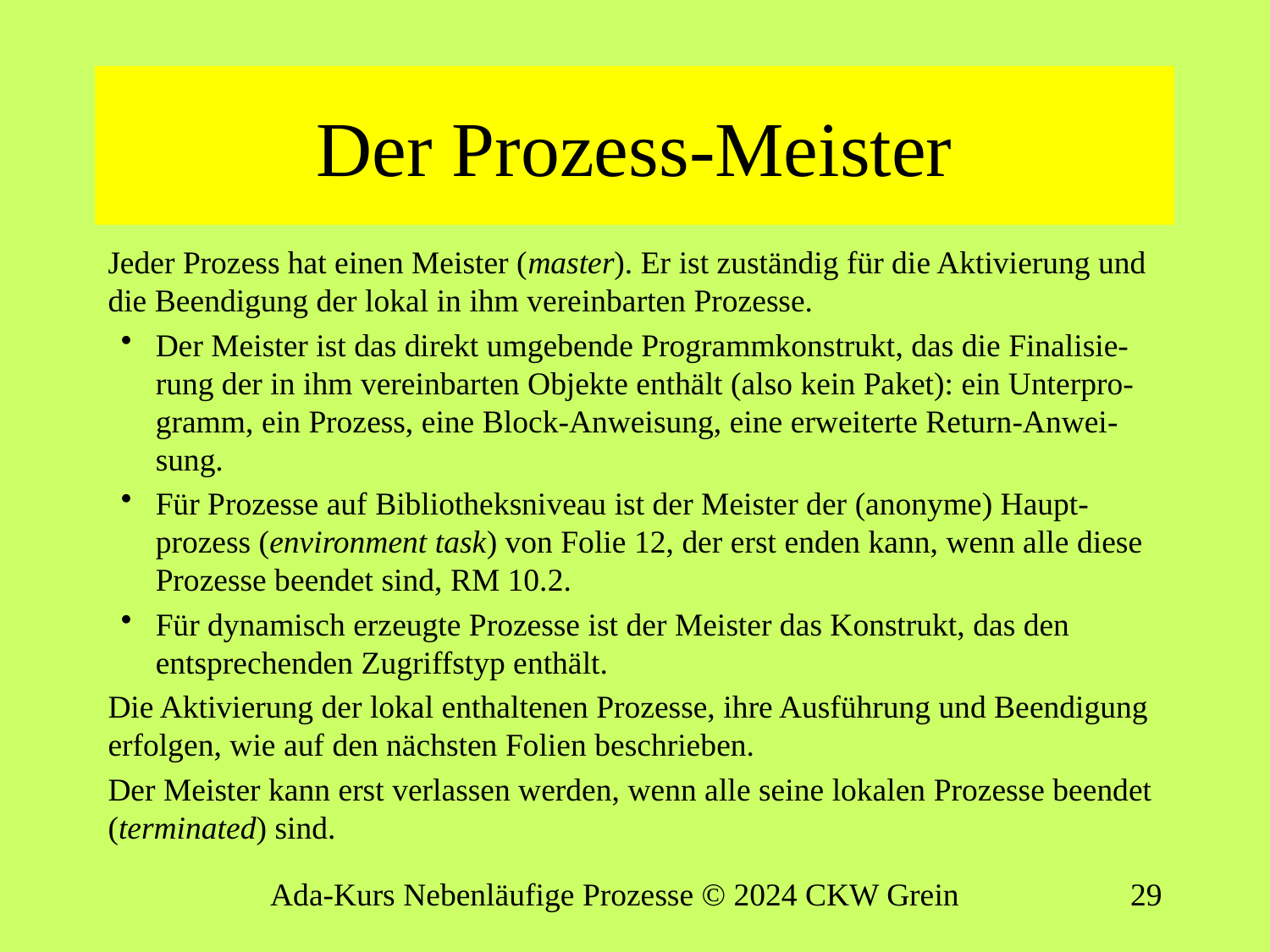

# Der Prozess-Meister
Jeder Prozess hat einen Meister (master). Er ist zuständig für die Aktivierung und die Beendigung der lokal in ihm vereinbarten Prozesse.
Der Meister ist das direkt umgebende Programmkonstrukt, das die Finalisie-rung der in ihm vereinbarten Objekte enthält (also kein Paket): ein Unterpro-gramm, ein Prozess, eine Block-Anweisung, eine erweiterte Return-Anwei-sung.
Für Prozesse auf Bibliotheksniveau ist der Meister der (anonyme) Haupt-prozess (environment task) von Folie 12, der erst enden kann, wenn alle diese Prozesse beendet sind, RM 10.2.
Für dynamisch erzeugte Prozesse ist der Meister das Konstrukt, das den entsprechenden Zugriffstyp enthält.
Die Aktivierung der lokal enthaltenen Prozesse, ihre Ausführung und Beendigung erfolgen, wie auf den nächsten Folien beschrieben.
Der Meister kann erst verlassen werden, wenn alle seine lokalen Prozesse beendet (terminated) sind.
Ada-Kurs Nebenläufige Prozesse © 2024 CKW Grein
29